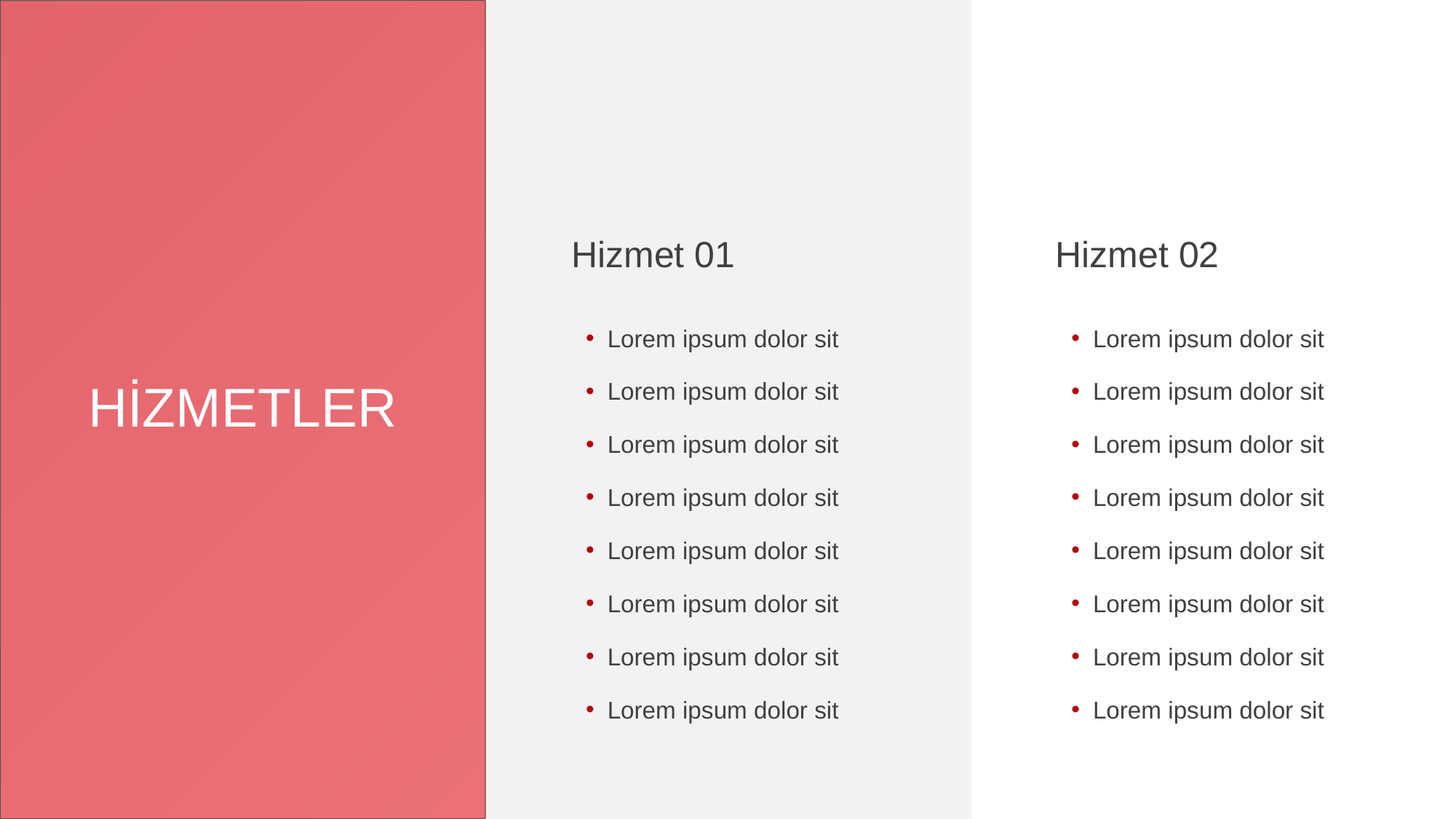

# HİZMETLER
Hizmet 02

Hizmet 01

Lorem ipsum dolor sit
Lorem ipsum dolor sit
Lorem ipsum dolor sit
Lorem ipsum dolor sit
Lorem ipsum dolor sit
Lorem ipsum dolor sit
Lorem ipsum dolor sit
Lorem ipsum dolor sit

Lorem ipsum dolor sit
Lorem ipsum dolor sit
Lorem ipsum dolor sit
Lorem ipsum dolor sit
Lorem ipsum dolor sit
Lorem ipsum dolor sit
Lorem ipsum dolor sit
Lorem ipsum dolor sit